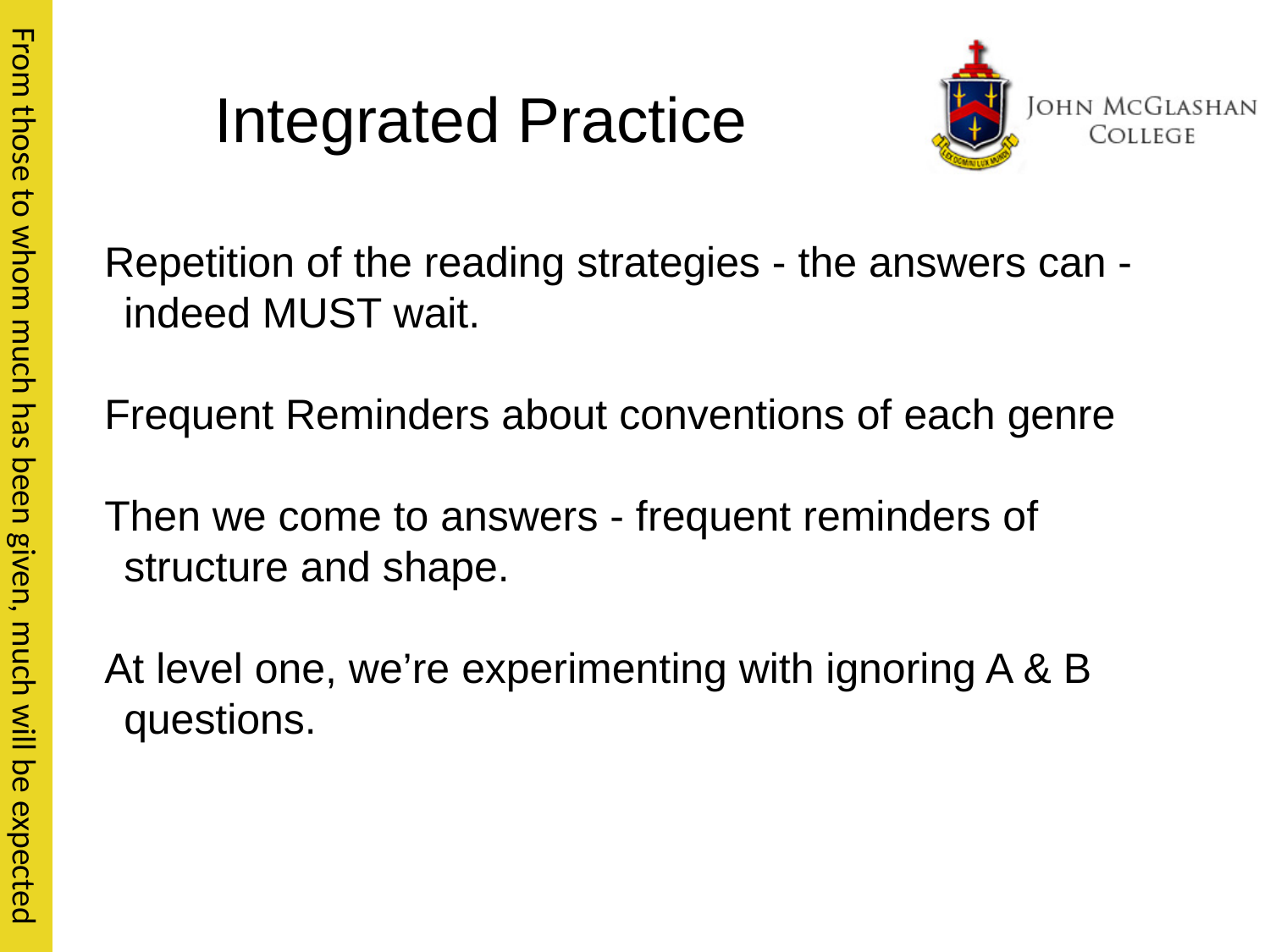

# Integrated Practice
Repetition of the reading strategies - the answers can - indeed MUST wait.

Frequent Reminders about conventions of each genre

Then we come to answers - frequent reminders of structure and shape.

At level one, we’re experimenting with ignoring A & B questions.